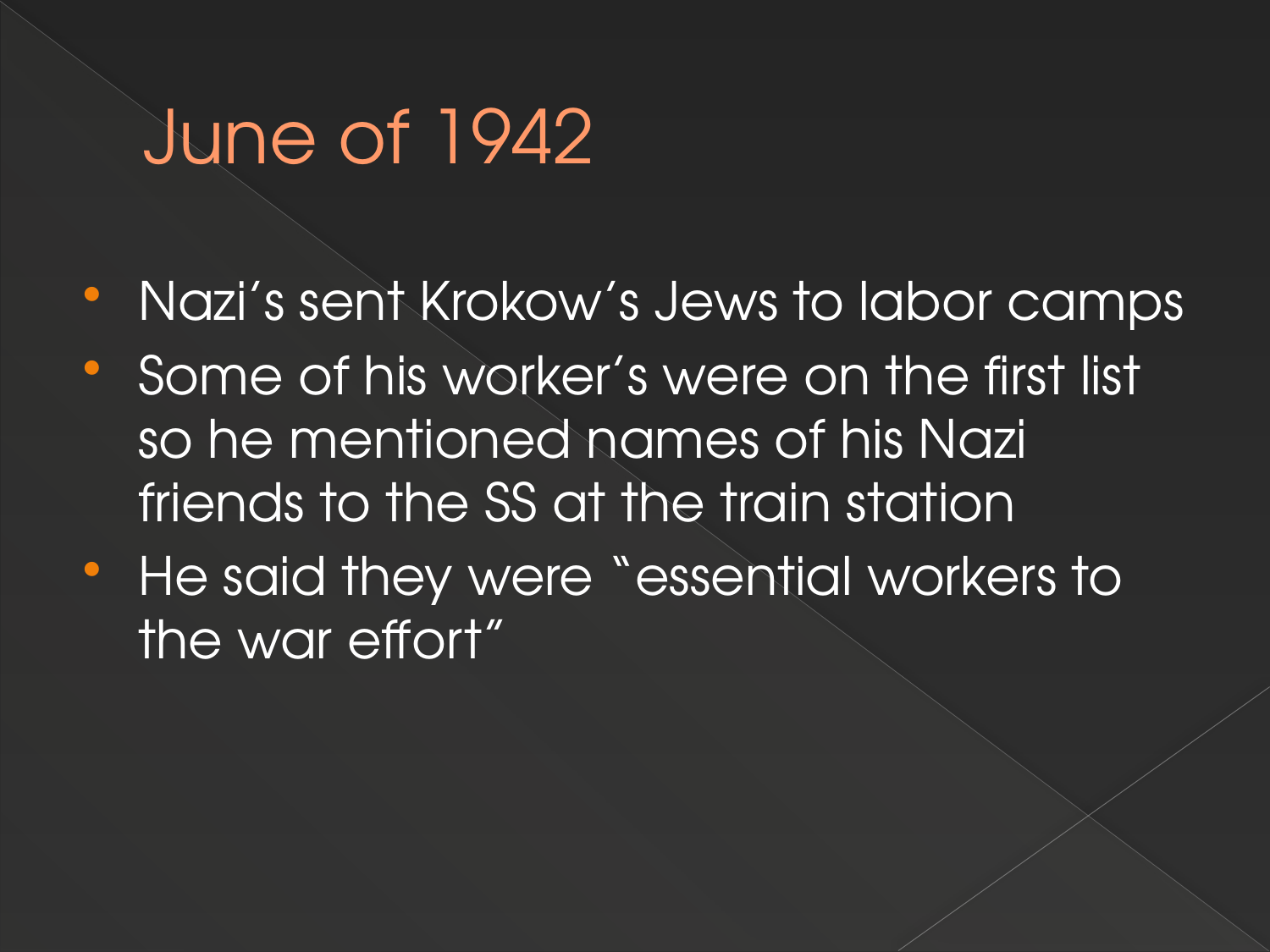

# June of 1942
Nazi’s sent Krokow’s Jews to labor camps
Some of his worker’s were on the first list so he mentioned names of his Nazi friends to the SS at the train station
He said they were “essential workers to the war effort”